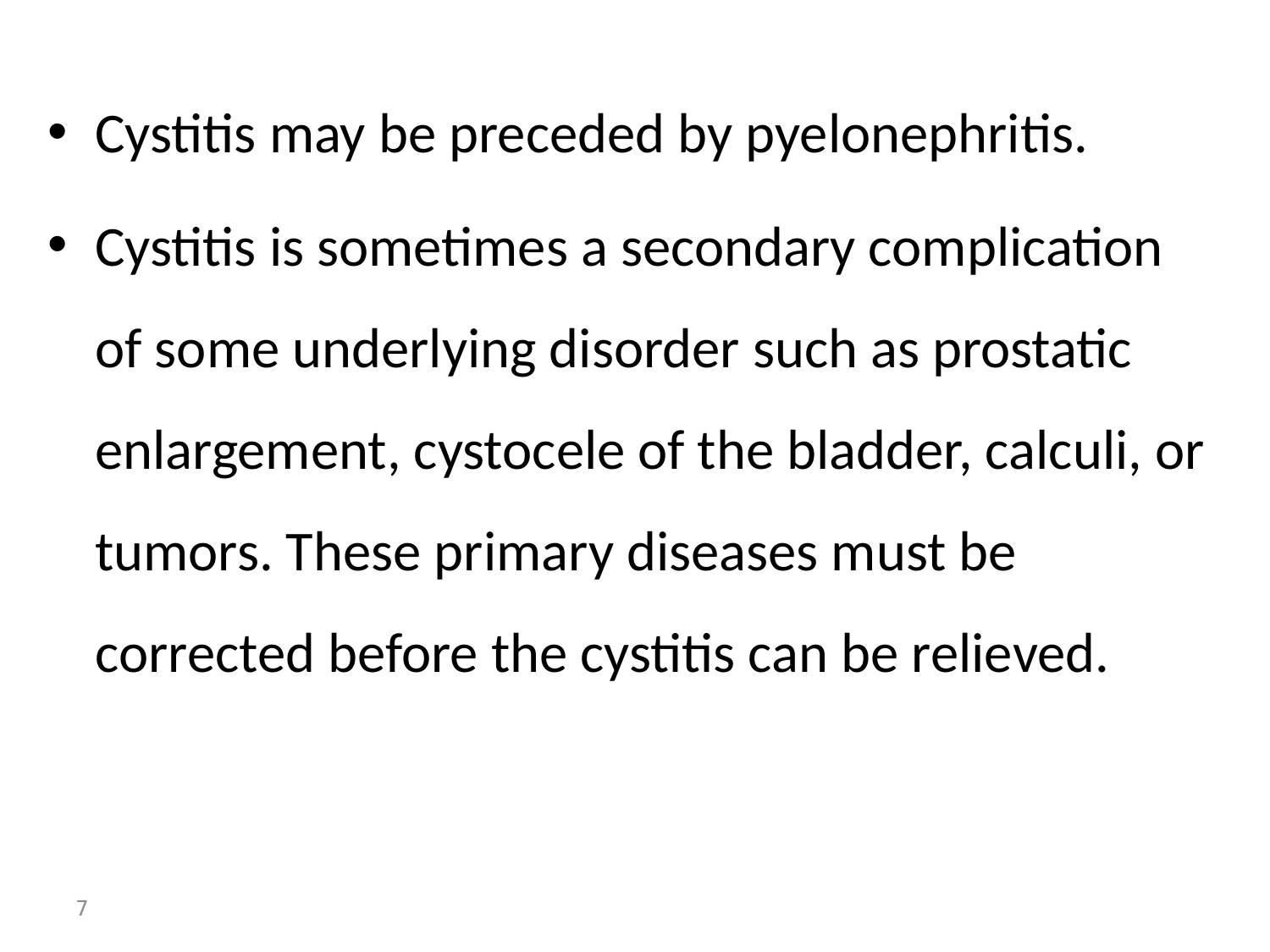

Cystitis may be preceded by pyelonephritis.
Cystitis is sometimes a secondary complication of some underlying disorder such as prostatic enlargement, cystocele of the bladder, calculi, or tumors. These primary diseases must be corrected before the cystitis can be relieved.

7